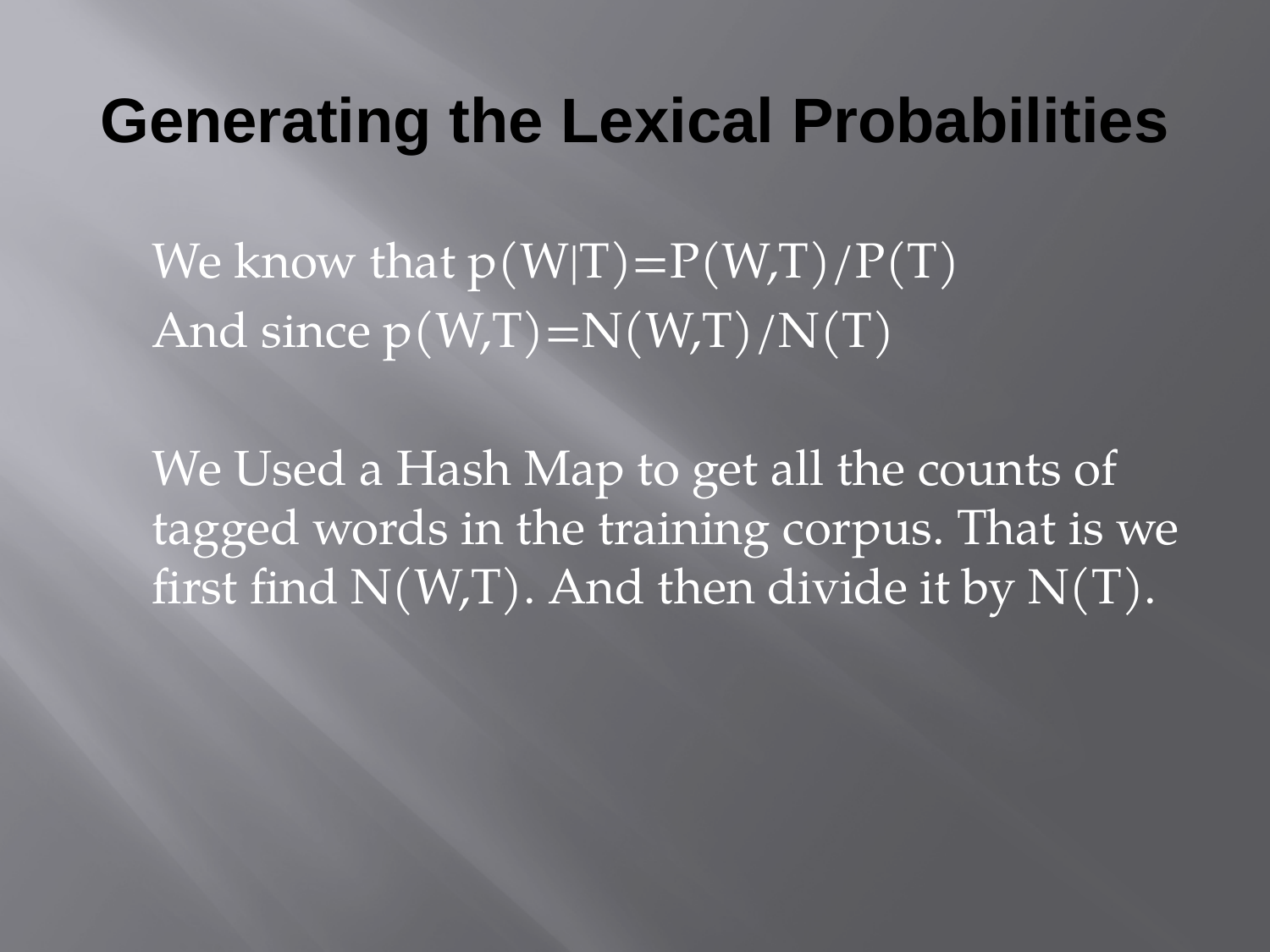

# Generating the Lexical Probabilities
	We know that p(W|T)=P(W,T)/P(T)
	And since p(W,T)=N(W,T)/N(T)

	We Used a Hash Map to get all the counts of tagged words in the training corpus. That is we first find N(W,T). And then divide it by N(T).